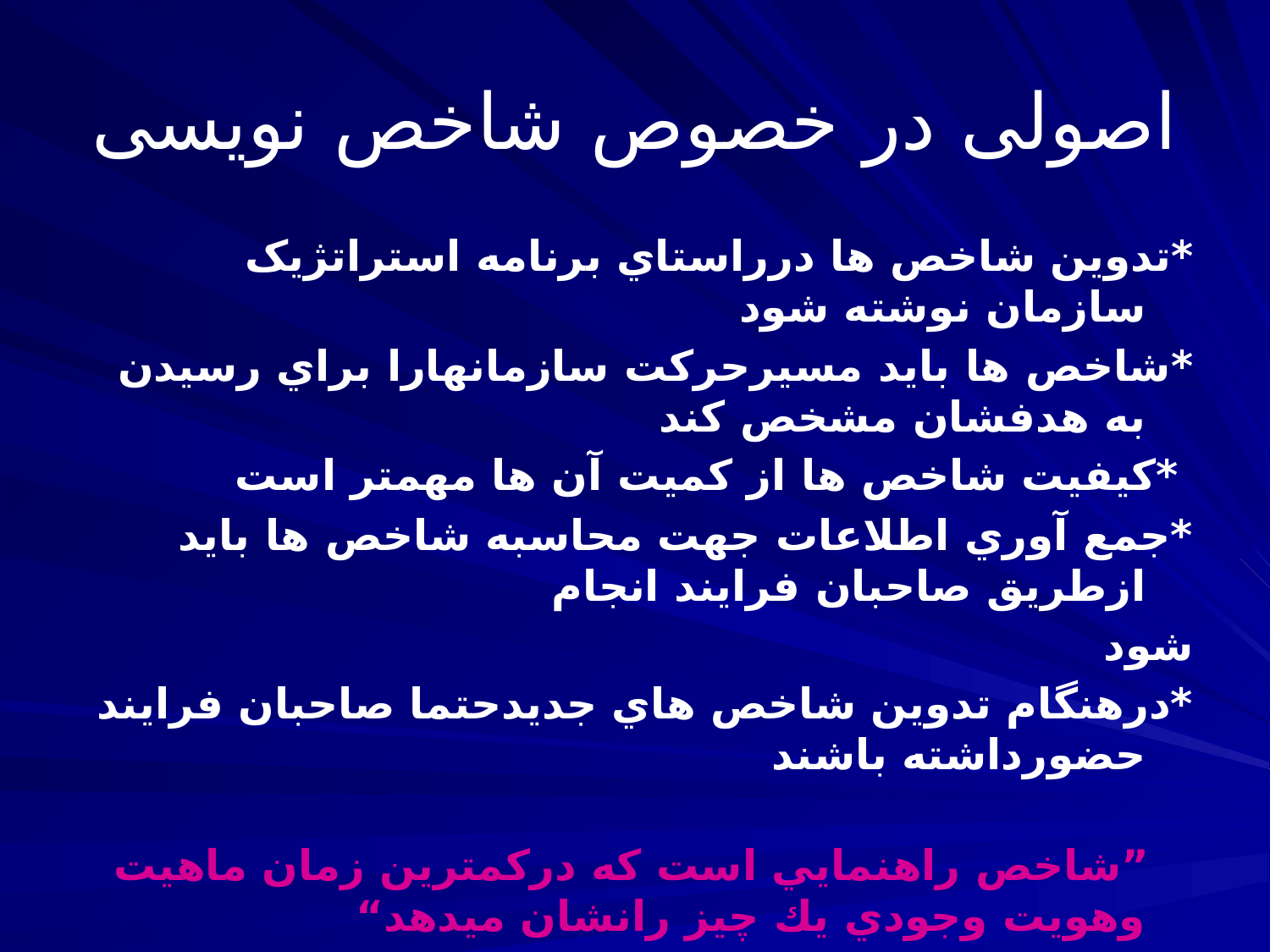

# اصولی در خصوص شاخص نویسی
*تدوین شاخص ها درراستاي برنامه استراتژيک سازمان نوشته شود
*شاخص ها باید مسیرحرکت سازمانهارا براي رسیدن به هدفشان مشخص کند
 *کیفیت شاخص ها از کمیت آن ها مهمتر است
*جمع آوري اطلاعات جهت محاسبه شاخص ها باید ازطریق صاحبان فرایند انجام
شود
*درهنگام تدوین شاخص هاي جدیدحتما صاحبان فرایند حضورداشته باشند
   ”شاخص راهنمایي است كه دركمترین زمان ماهیت وهویت وجودي یك چیز رانشان میدهد“
” براي اینكه یك شاخص كارآیي داشته باشد، باید در باره چیزي باشد كه قابل اندازه گیري است ”